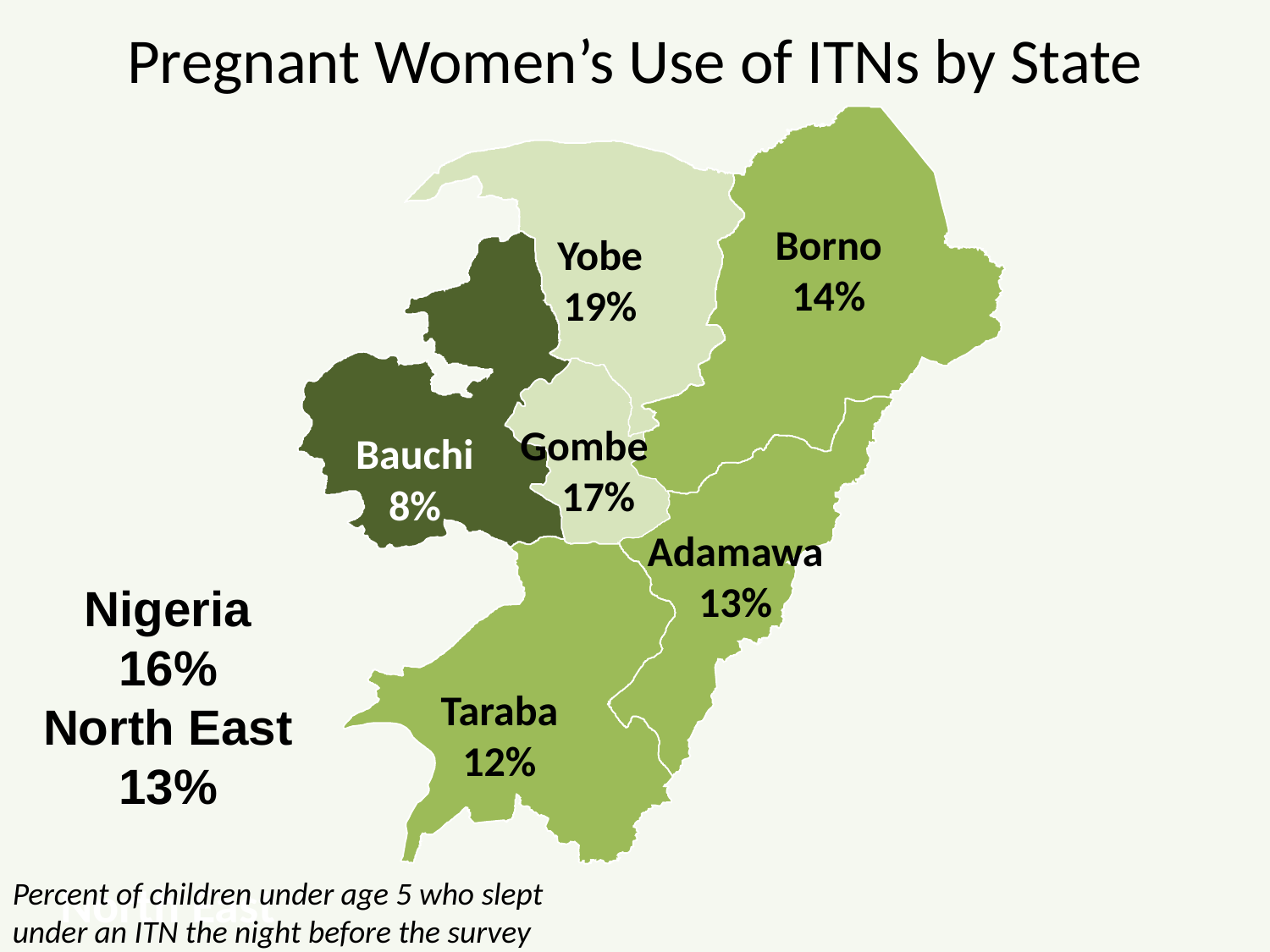

# Pregnant Women’s Use of ITNs by State

Borno
14%
Yobe
19%
Gombe
   17%
Bauchi
8%
Adamawa
13%
Nigeria
16%
North East
13%

North East
Taraba
12%
Percent of children under age 5 who slept
under an ITN the night before the survey